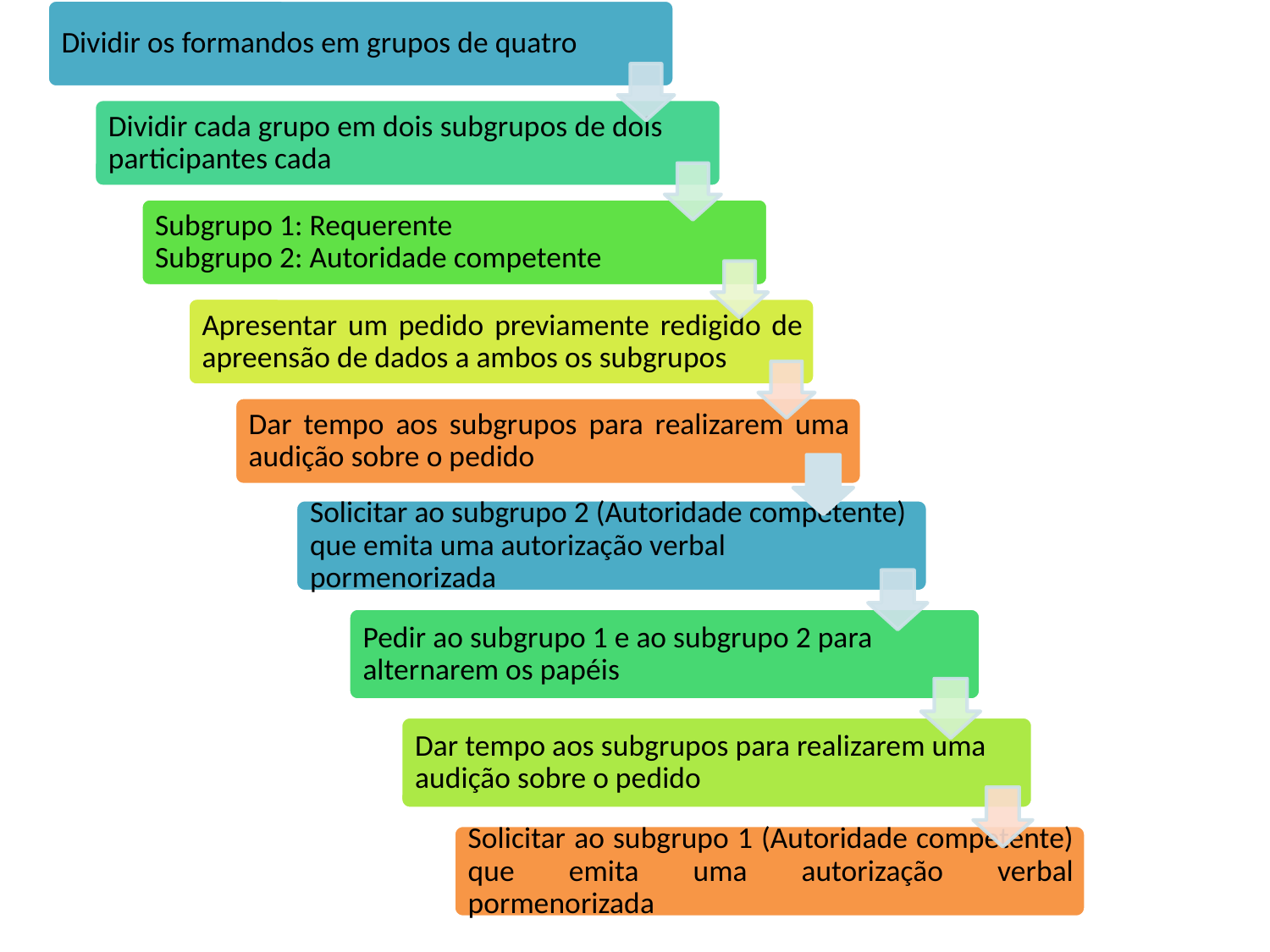

Dividir os formandos em grupos de quatro
Dividir cada grupo em dois subgrupos de dois participantes cada
Subgrupo 1: Requerente
Subgrupo 2: Autoridade competente
Apresentar um pedido previamente redigido de apreensão de dados a ambos os subgrupos
Dar tempo aos subgrupos para realizarem uma audição sobre o pedido

Solicitar ao subgrupo 2 (Autoridade competente) que emita uma autorização verbal pormenorizada
Pedir ao subgrupo 1 e ao subgrupo 2 para alternarem os papéis
Dar tempo aos subgrupos para realizarem uma audição sobre o pedido
Solicitar ao subgrupo 1 (Autoridade competente) que emita uma autorização verbal pormenorizada